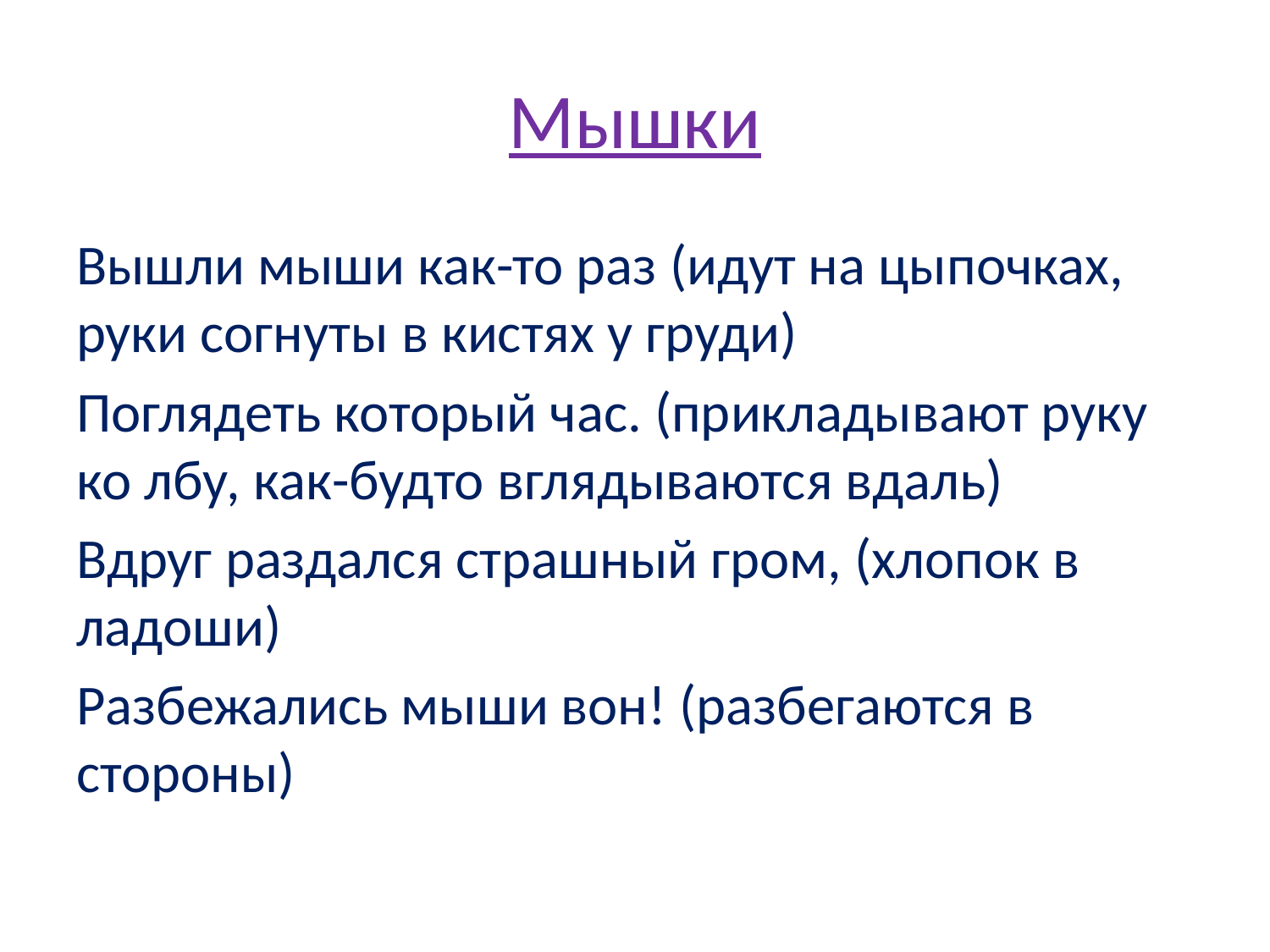

# Мышки
Вышли мыши как-то раз (идут на цыпочках, руки согнуты в кистях у груди)
Поглядеть который час. (прикладывают руку ко лбу, как-будто вглядываются вдаль)
Вдруг раздался страшный гром, (хлопок в ладоши)
Разбежались мыши вон! (разбегаются в стороны)